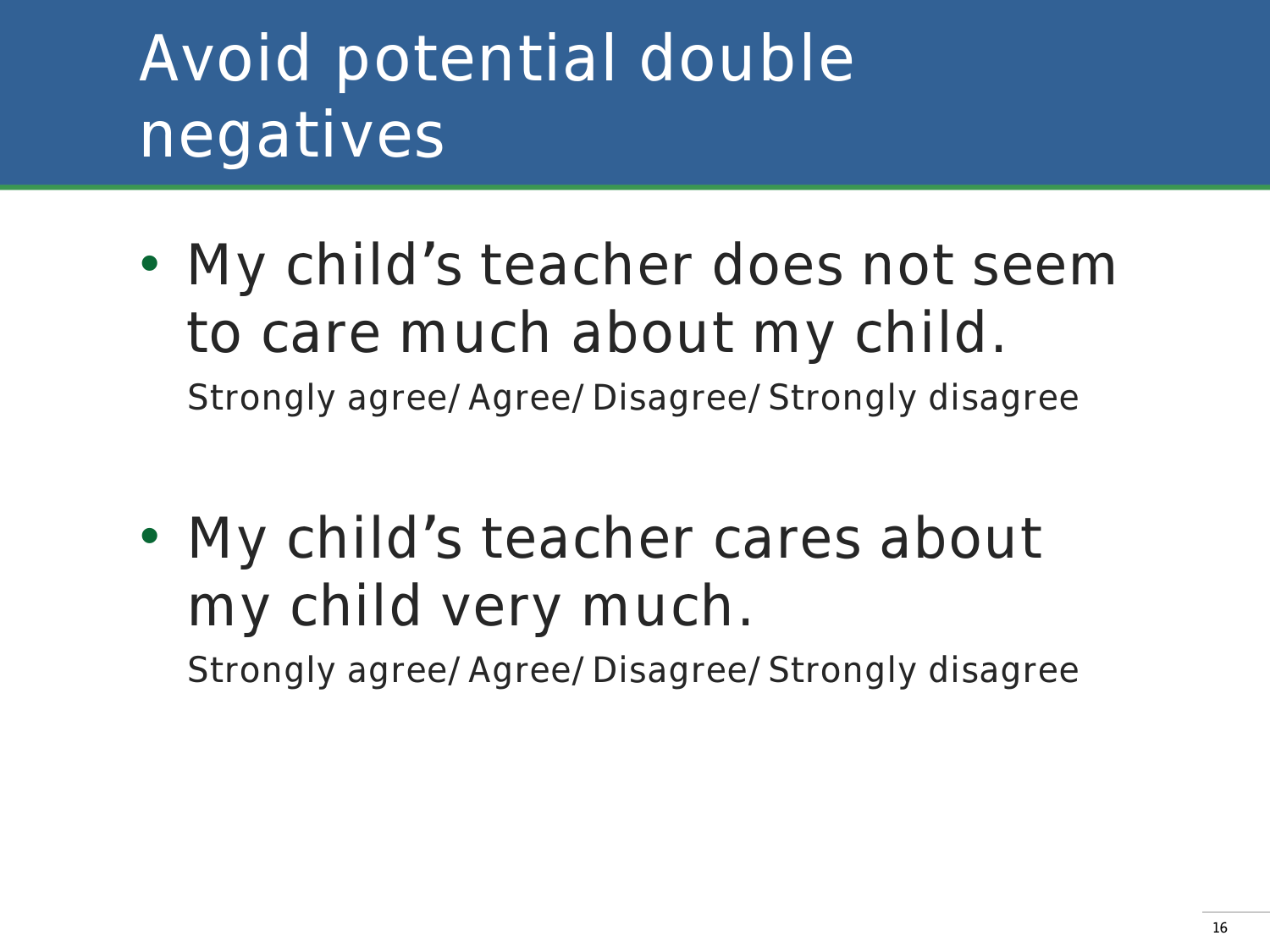

# Avoid potential double negatives
My child’s teacher does not seem to care much about my child.
Strongly agree/Agree/Disagree/Strongly disagree

My child’s teacher cares about my child very much.
Strongly agree/Agree/Disagree/Strongly disagree

16